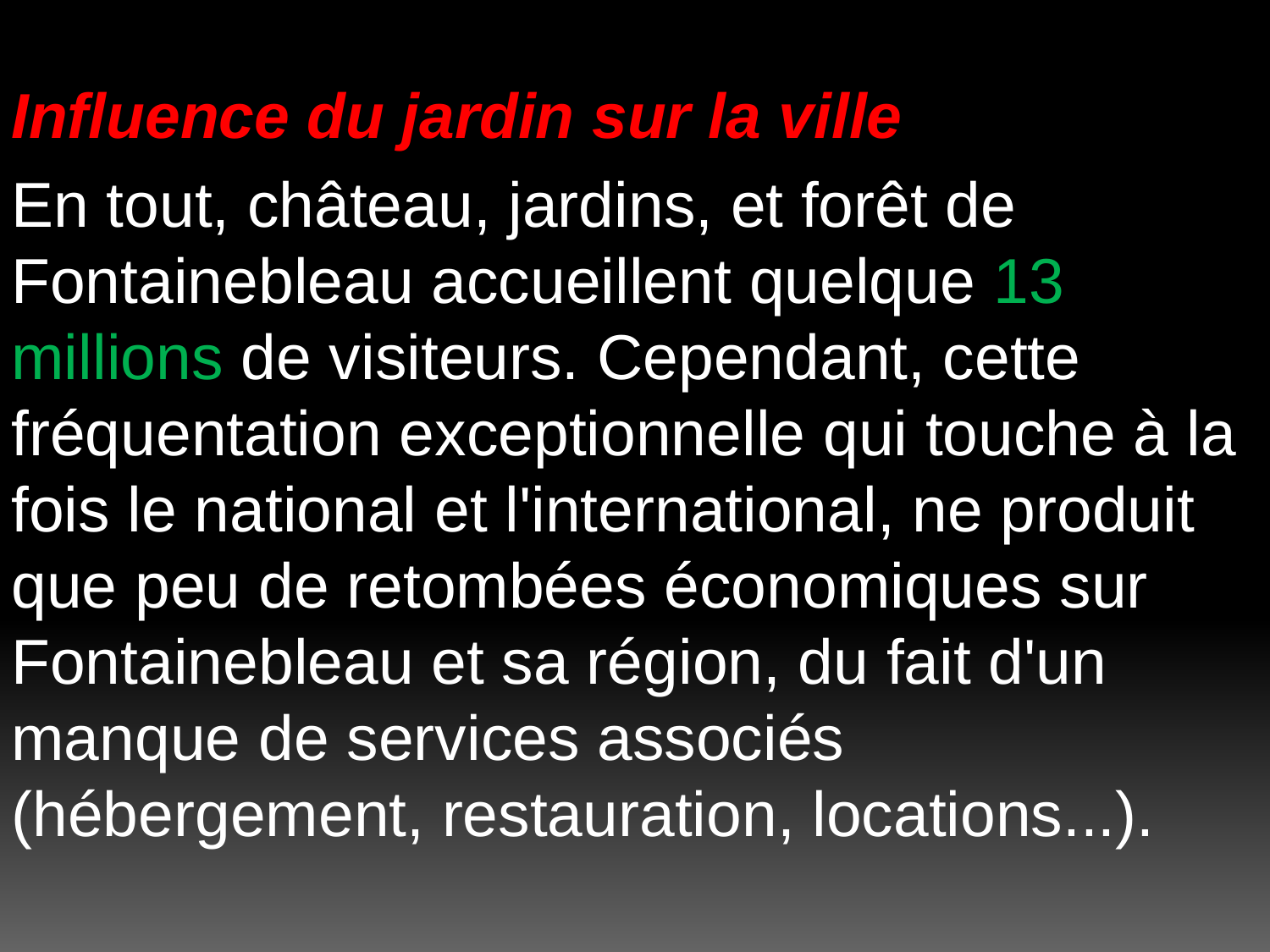

Influence du jardin sur la ville
En tout, château, jardins, et forêt de Fontainebleau accueillent quelque 13 millions de visiteurs. Cependant, cette fréquentation exceptionnelle qui touche à la fois le national et l'international, ne produit que peu de retombées économiques sur Fontainebleau et sa région, du fait d'un manque de services associés (hébergement, restauration, locations...).